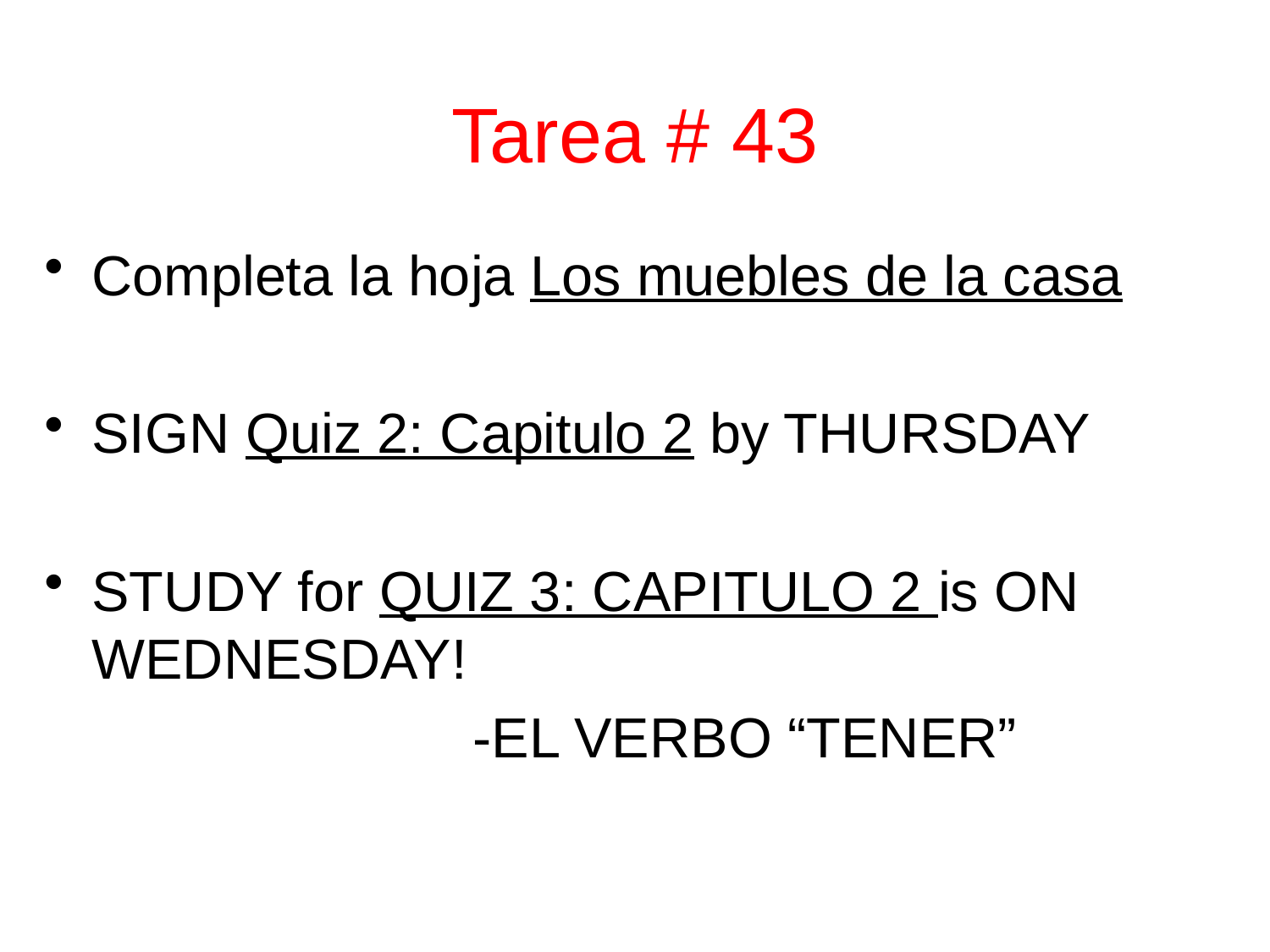

Tarea # 43
Completa la hoja Los muebles de la casa

SIGN Quiz 2: Capitulo 2 by THURSDAY

STUDY for QUIZ 3: CAPITULO 2 is ON WEDNESDAY!
				-EL VERBO “TENER”